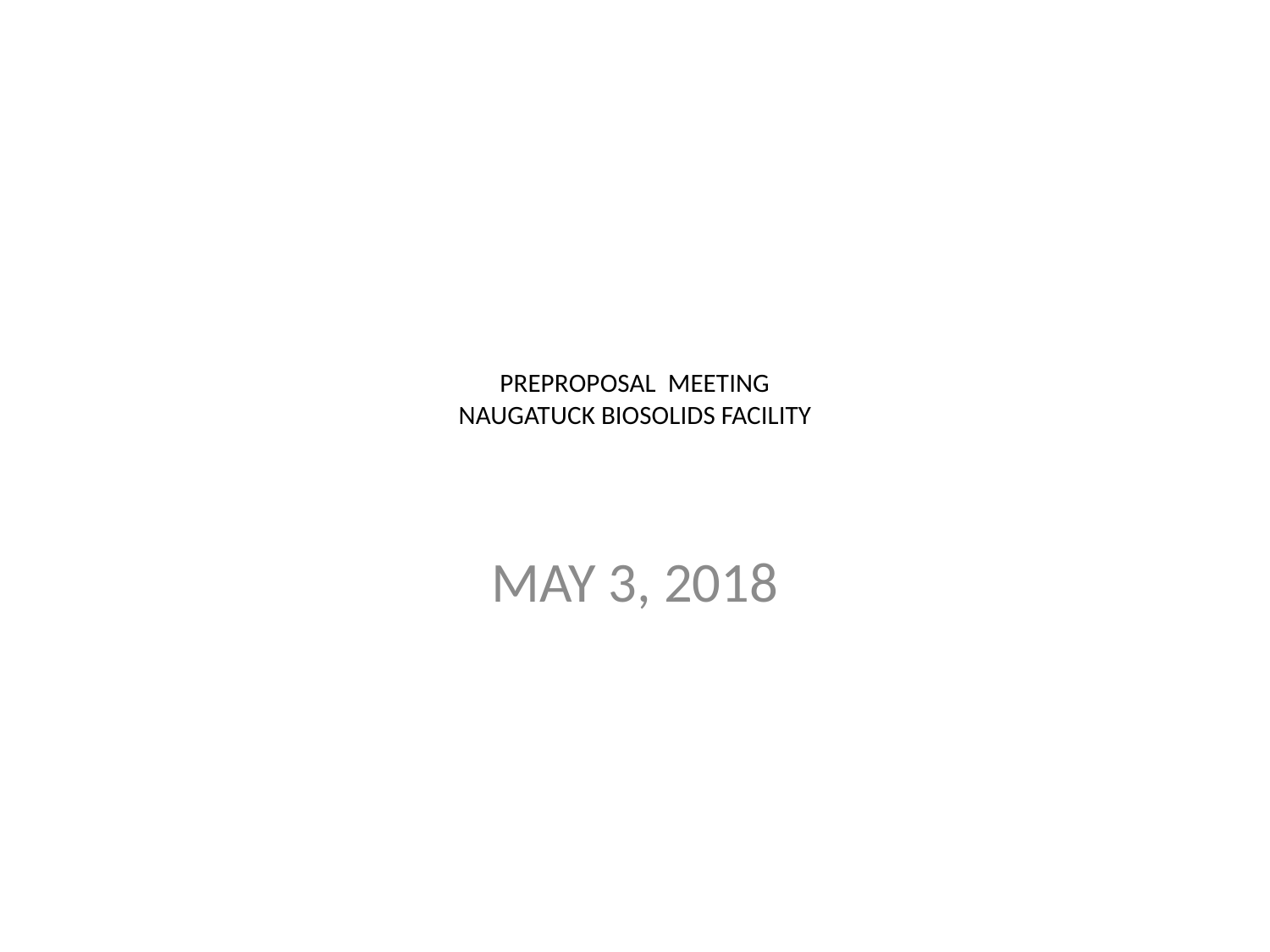

# PREPROPOSAL  MEETING NAUGATUCK BIOSOLIDS FACILITY
MAY 3, 2018